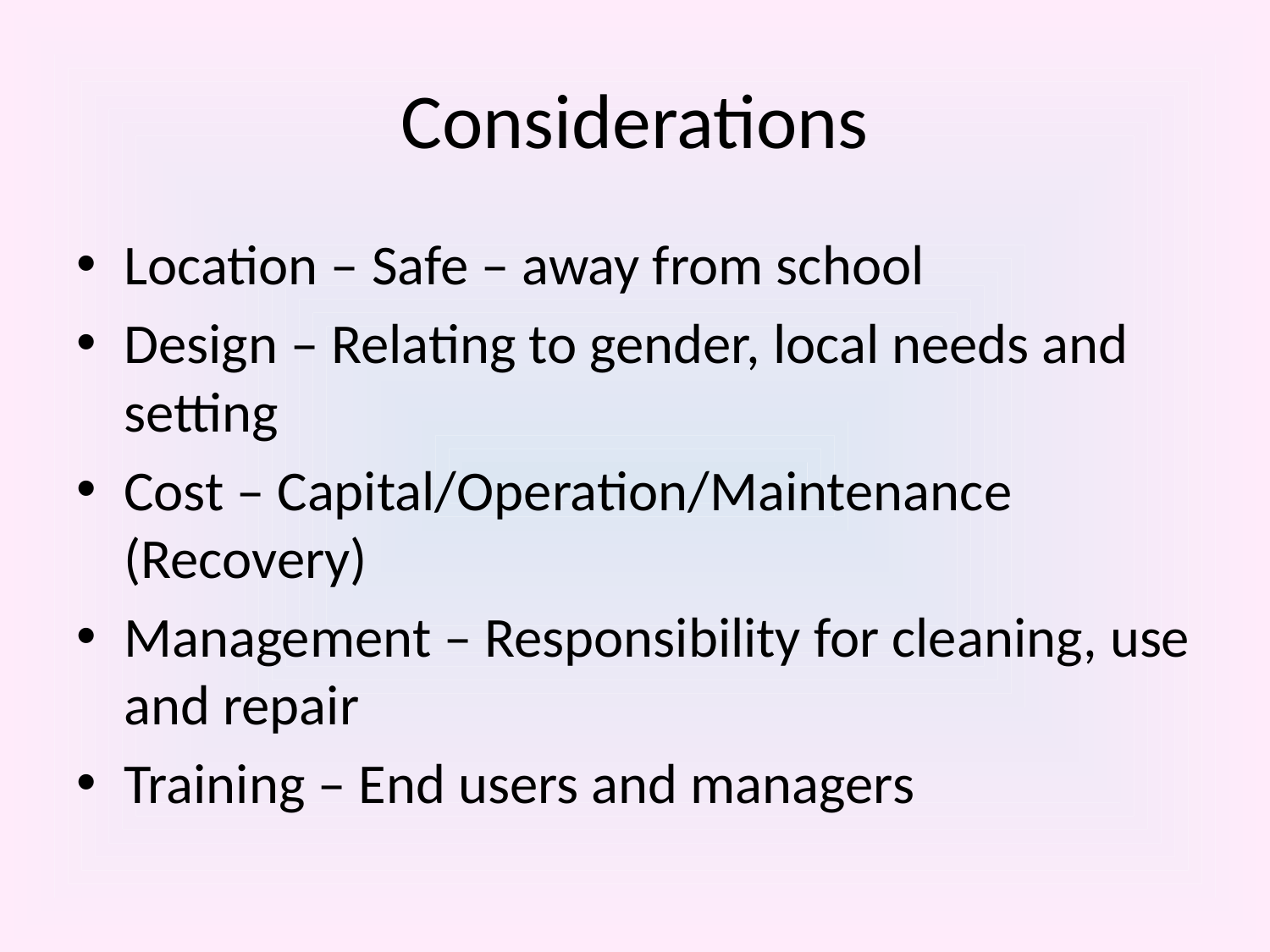

# Considerations
Location – Safe – away from school
Design – Relating to gender, local needs and setting
Cost – Capital/Operation/Maintenance (Recovery)
Management – Responsibility for cleaning, use and repair
Training – End users and managers